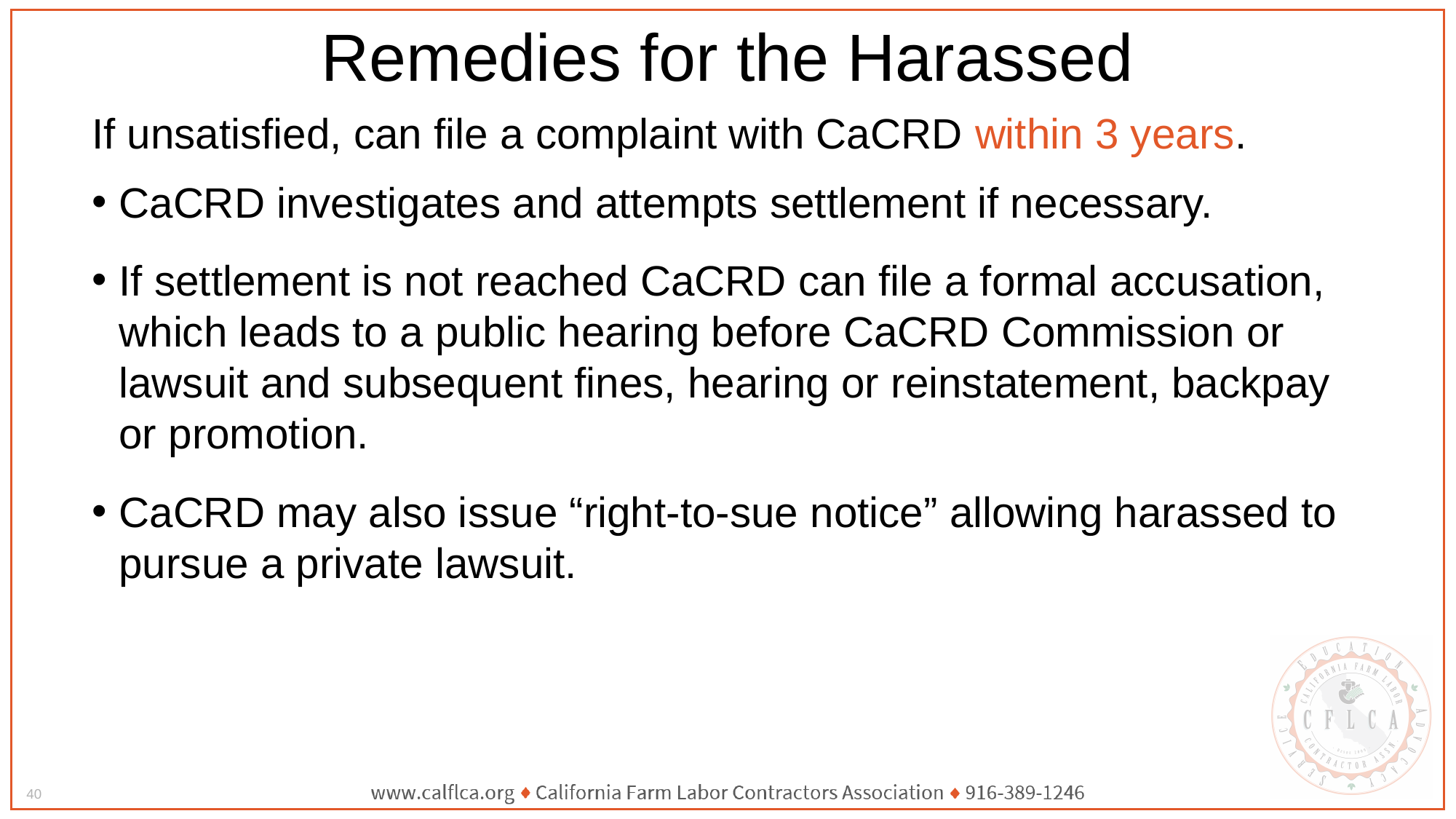

# Remedies for the Harassed
If unsatisfied, can file a complaint with CaCRD within 3 years.
CaCRD investigates and attempts settlement if necessary.
If settlement is not reached CaCRD can file a formal accusation, which leads to a public hearing before CaCRD Commission or lawsuit and subsequent fines, hearing or reinstatement, backpay or promotion.
CaCRD may also issue “right-to-sue notice” allowing harassed to pursue a private lawsuit.
40